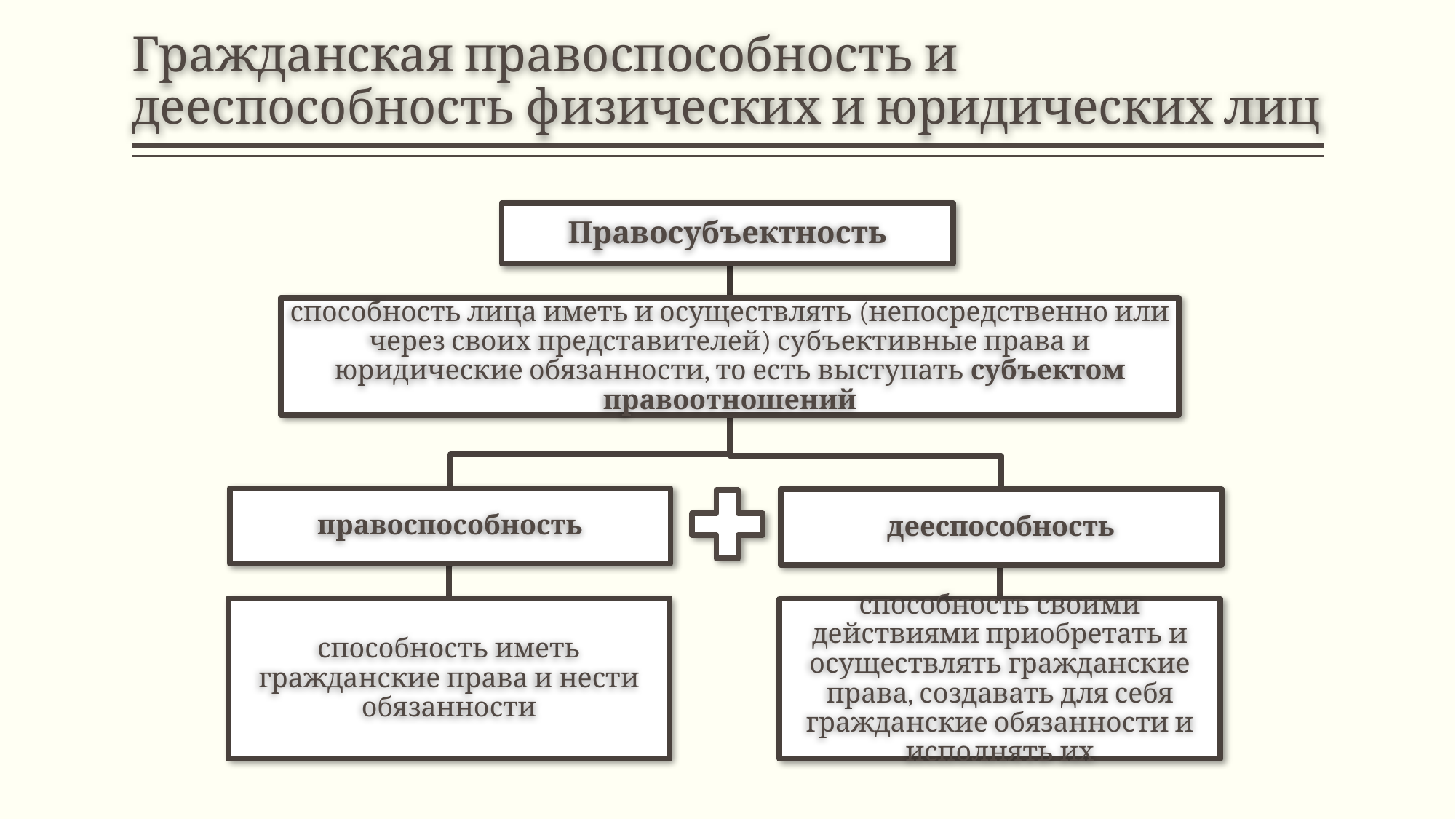

# Гражданская правоспособность и дееспособность физических и юридических лиц

Правосубъектность

способность лица иметь и осуществлять (непосредственно или через своих представителей) субъективные права и юридические обязанности, то есть выступать субъектом правоотношений

правоспособность

дееспособность

способность иметь гражданские права и нести обязанности

способность своими действиями приобретать и осуществлять гражданские права, создавать для себя гражданские обязанности и исполнять их